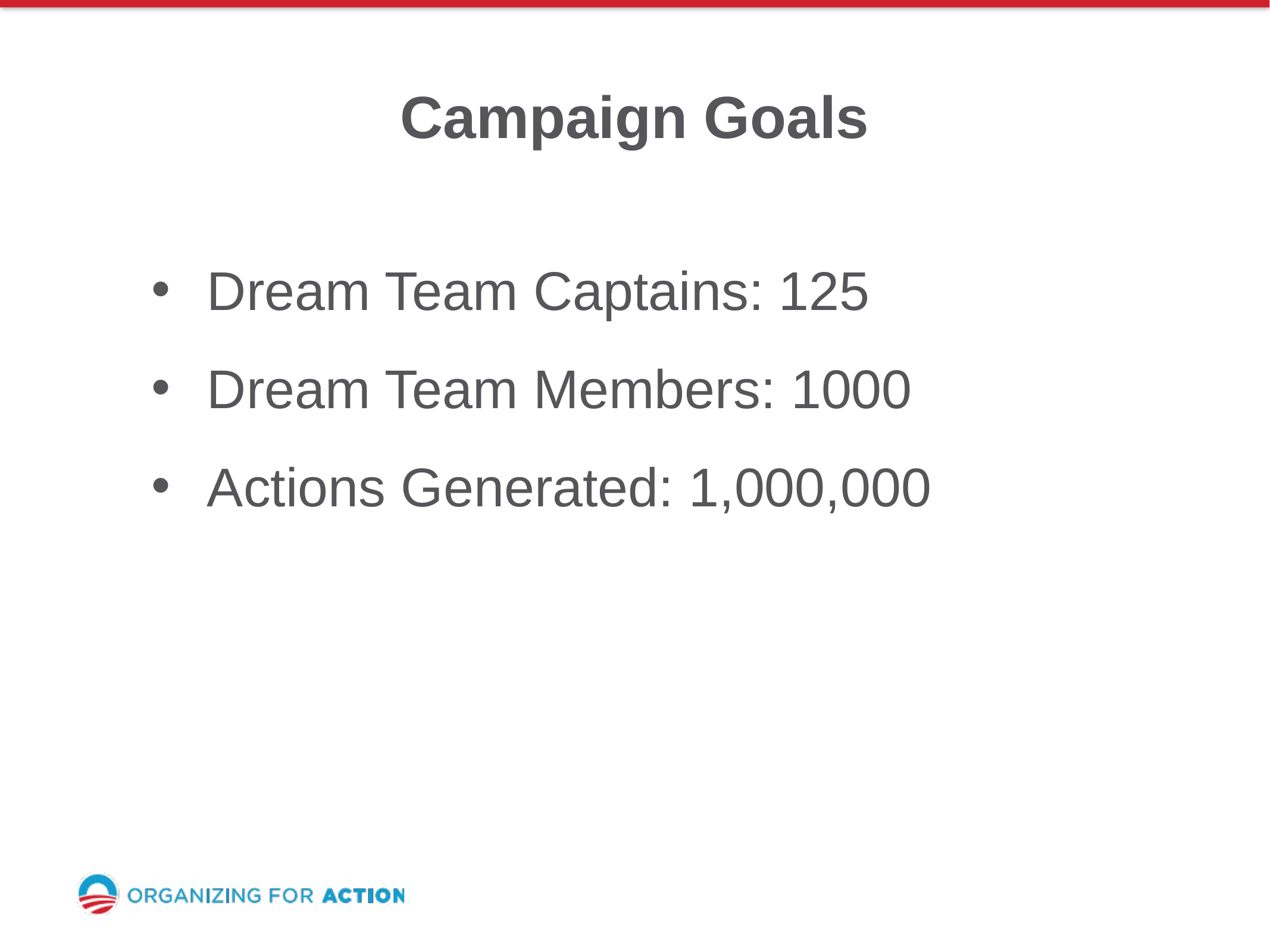

Campaign Goals
Dream Team Captains: 125
Dream Team Members: 1000
Actions Generated: 1,000,000